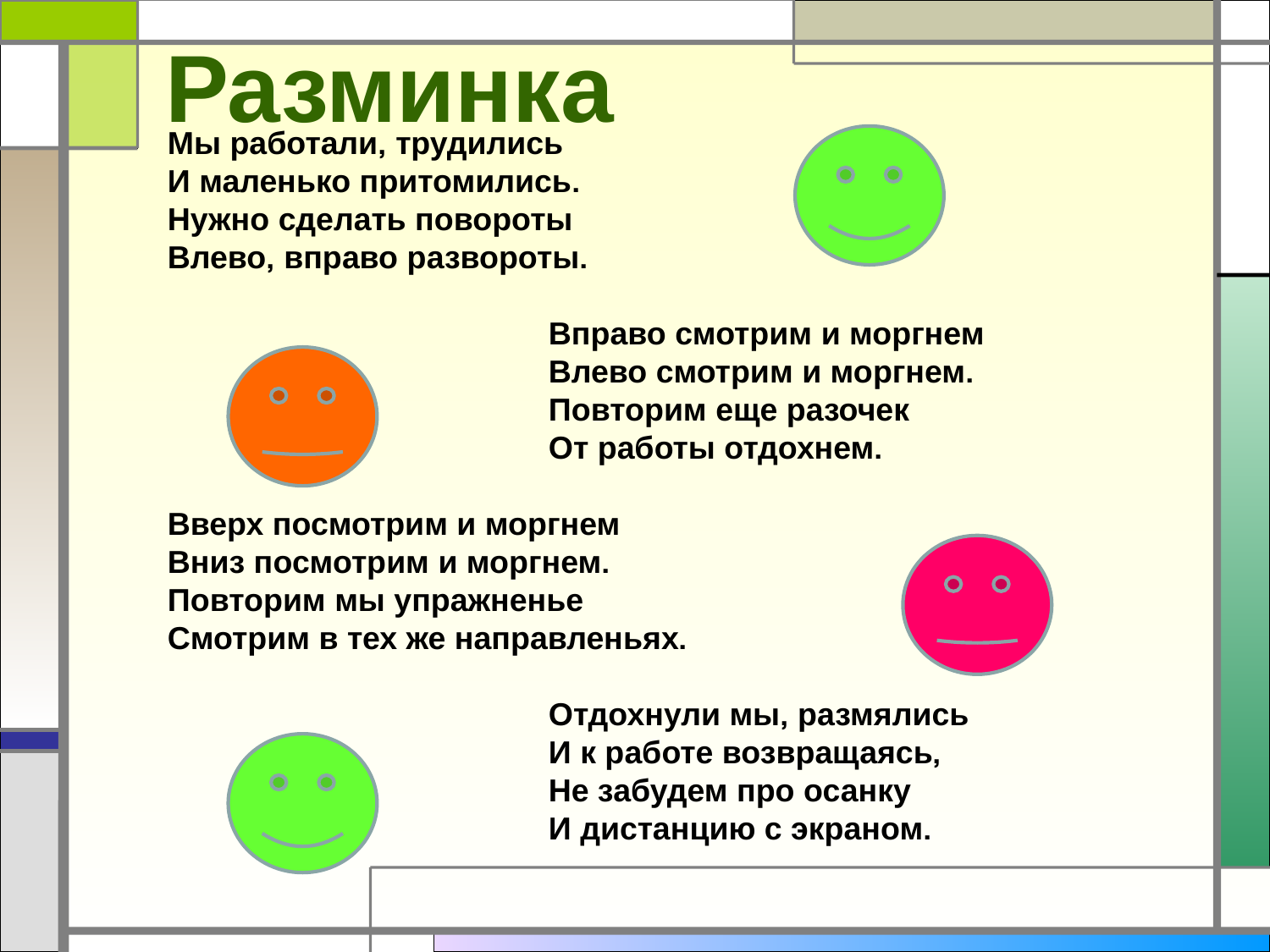

Разминка
Мы работали, трудились
И маленько притомились.
Нужно сделать повороты
Влево, вправо развороты.
			Вправо смотрим и моргнем
			Влево смотрим и моргнем.
			Повторим еще разочек
			От работы отдохнем.
Вверх посмотрим и моргнем
Вниз посмотрим и моргнем.
Повторим мы упражненье
Смотрим в тех же направленьях.
			Отдохнули мы, размялись
			И к работе возвращаясь,
			Не забудем про осанку
			И дистанцию с экраном.